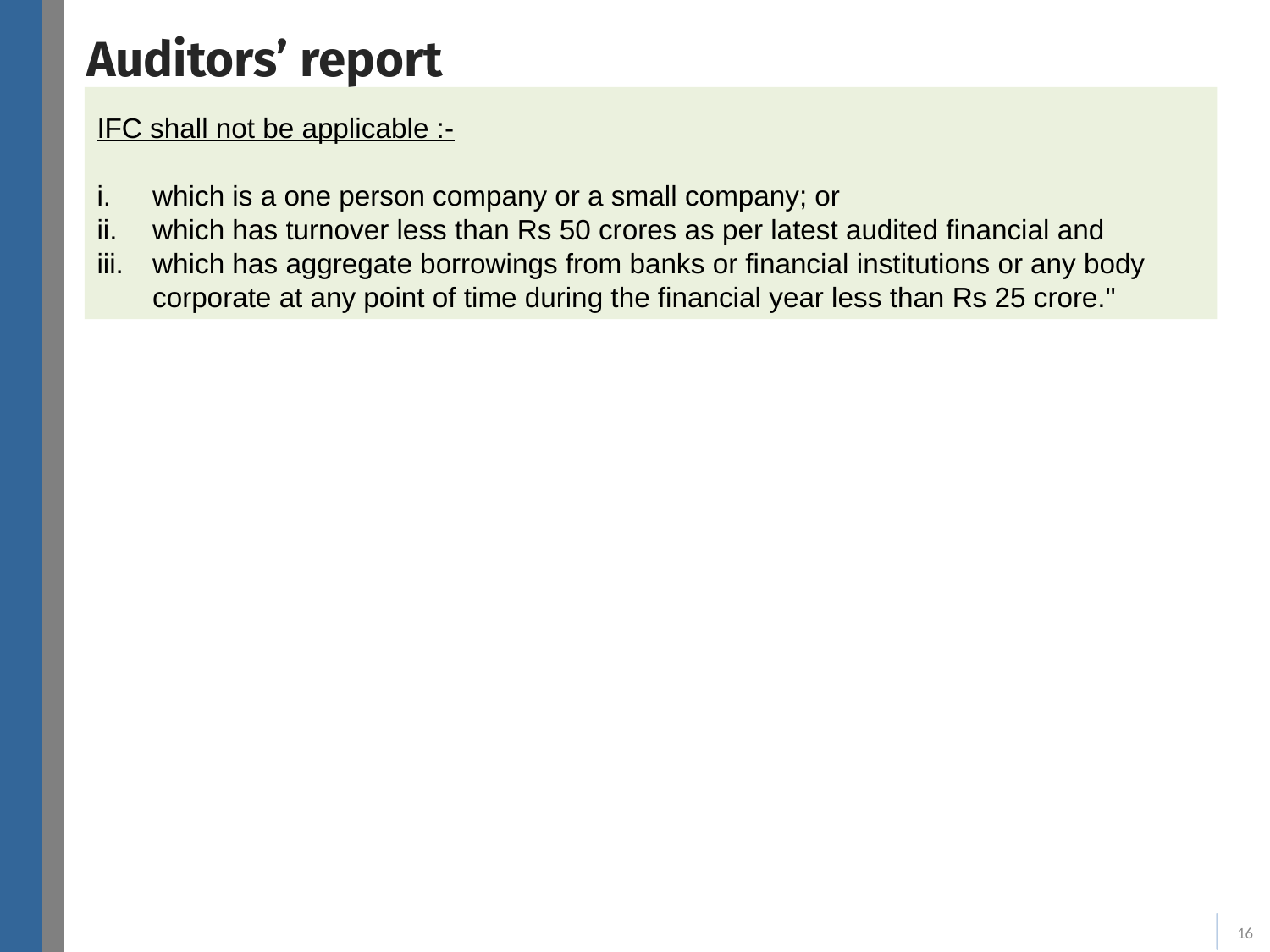

# Auditors’ report
IFC shall not be applicable :-

which is a one person company or a small company; or
which has turnover less than Rs 50 crores as per latest audited financial and
which has aggregate borrowings from banks or financial institutions or any body corporate at any point of time during the financial year less than Rs 25 crore."
16